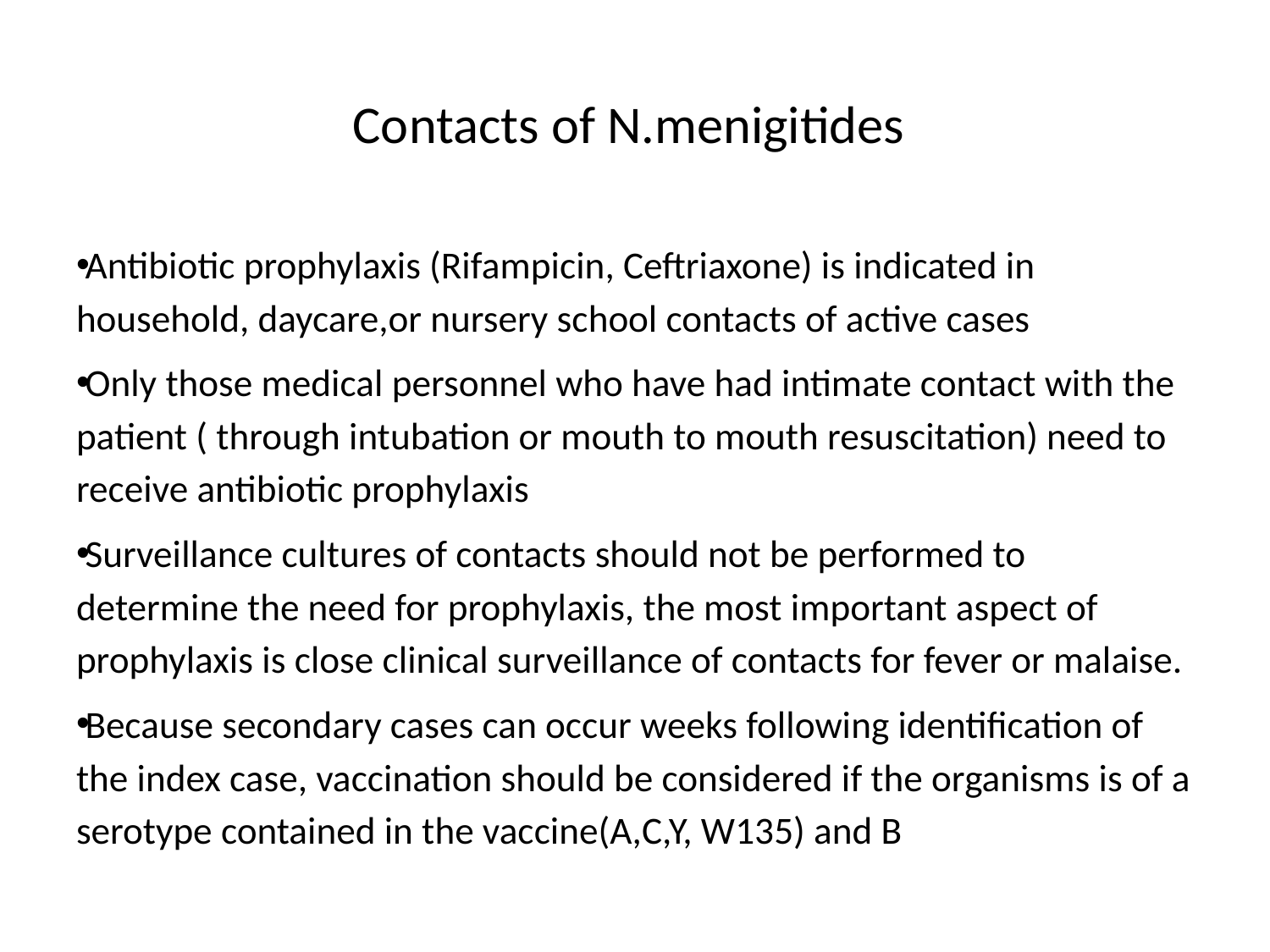

# Contacts of N.menigitides

Antibiotic prophylaxis (Rifampicin, Ceftriaxone) is indicated in household, daycare,or nursery school contacts of active cases
Only those medical personnel who have had intimate contact with the patient ( through intubation or mouth to mouth resuscitation) need to receive antibiotic prophylaxis
Surveillance cultures of contacts should not be performed to determine the need for prophylaxis, the most important aspect of prophylaxis is close clinical surveillance of contacts for fever or malaise.
Because secondary cases can occur weeks following identification of the index case, vaccination should be considered if the organisms is of a serotype contained in the vaccine(A,C,Y, W135) and B